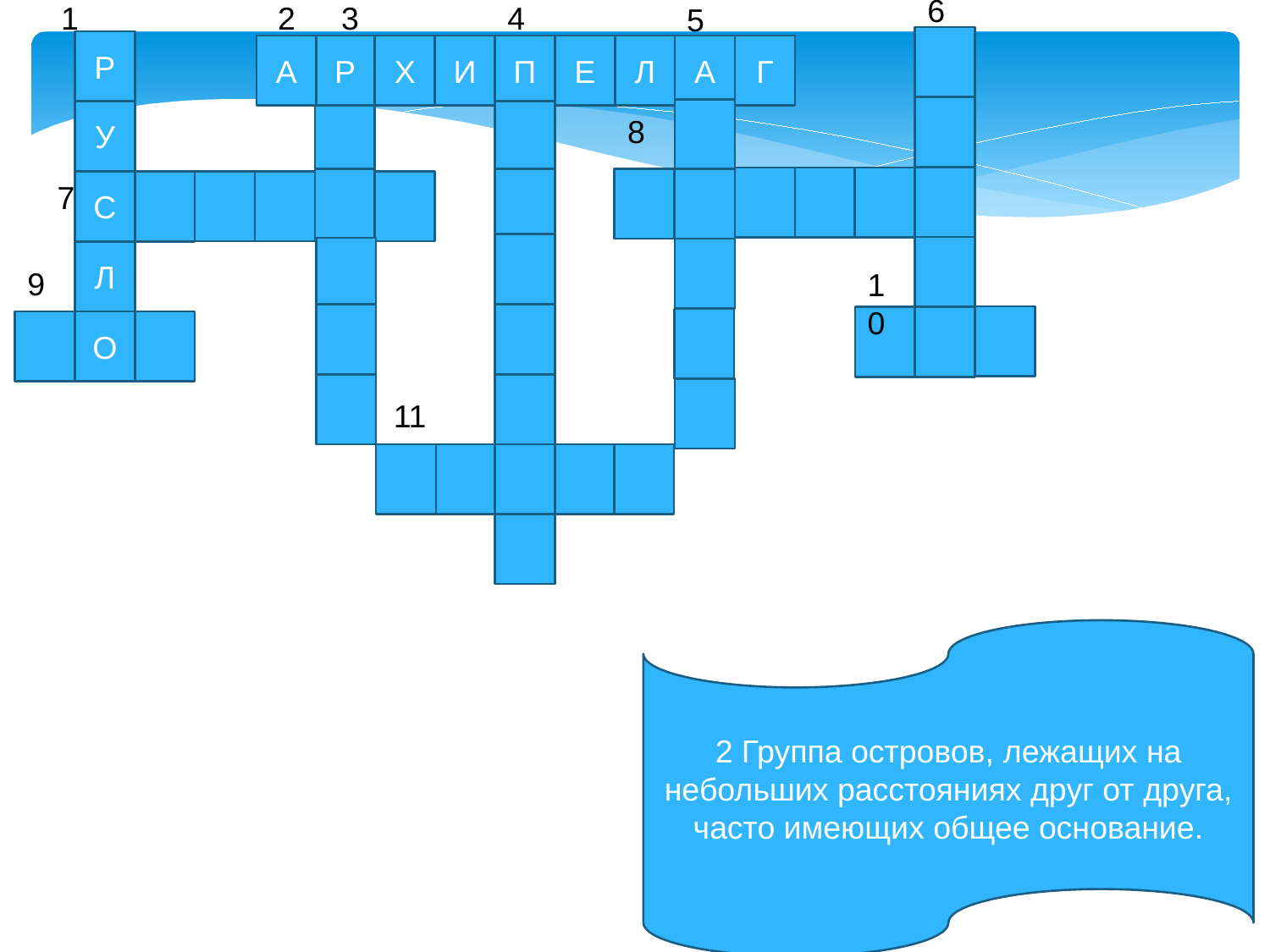

6
1
2
3
4
5

Р
А
Р
Х
И
П
Е
Л
А
Г

У

8

7
С

Л
9
10

О

11

2 Группа островов, лежащих на небольших расстояниях друг от друга, часто имеющих общее основание.